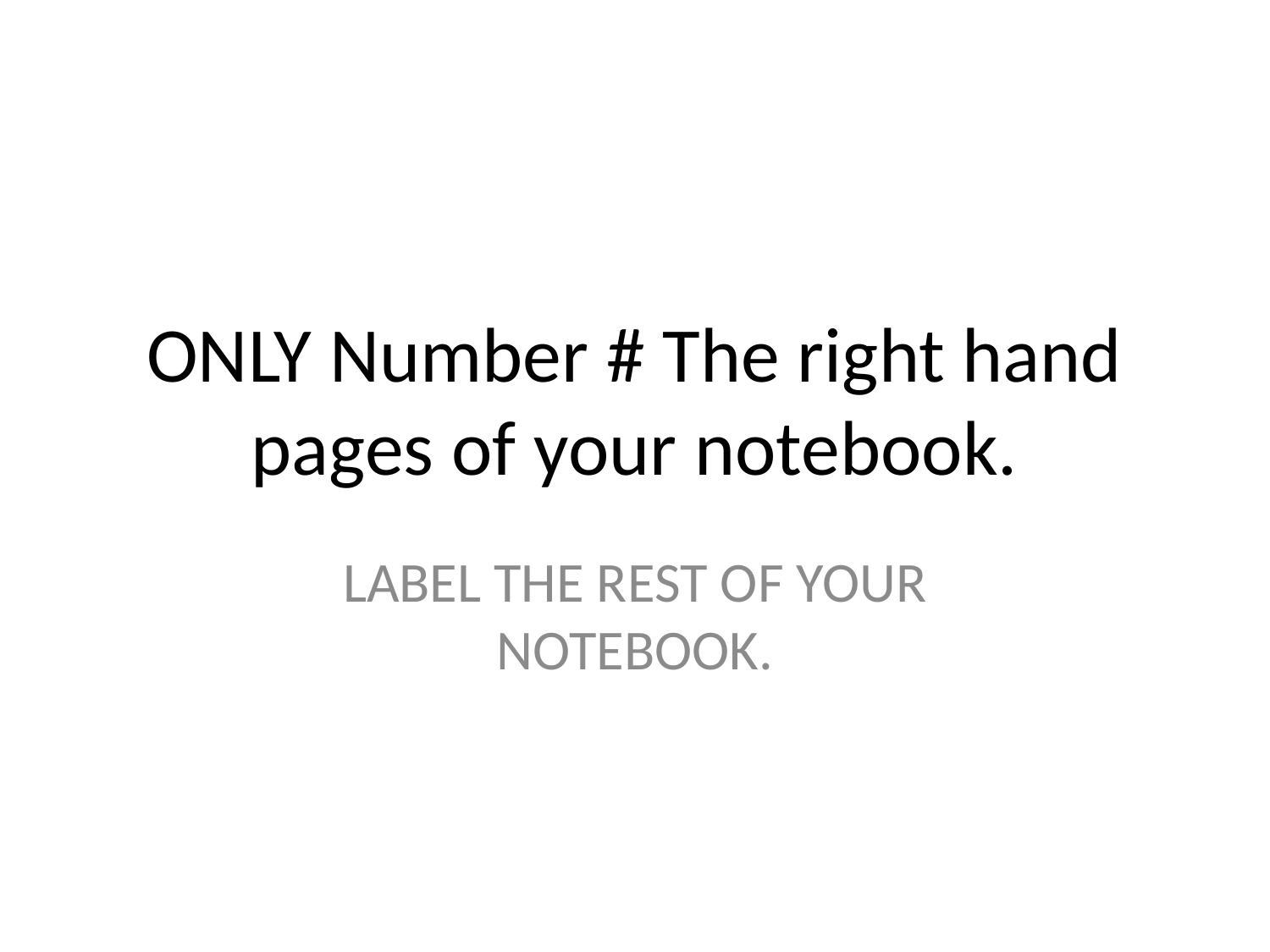

# ONLY Number # The right hand pages of your notebook.
LABEL THE REST OF YOUR NOTEBOOK.